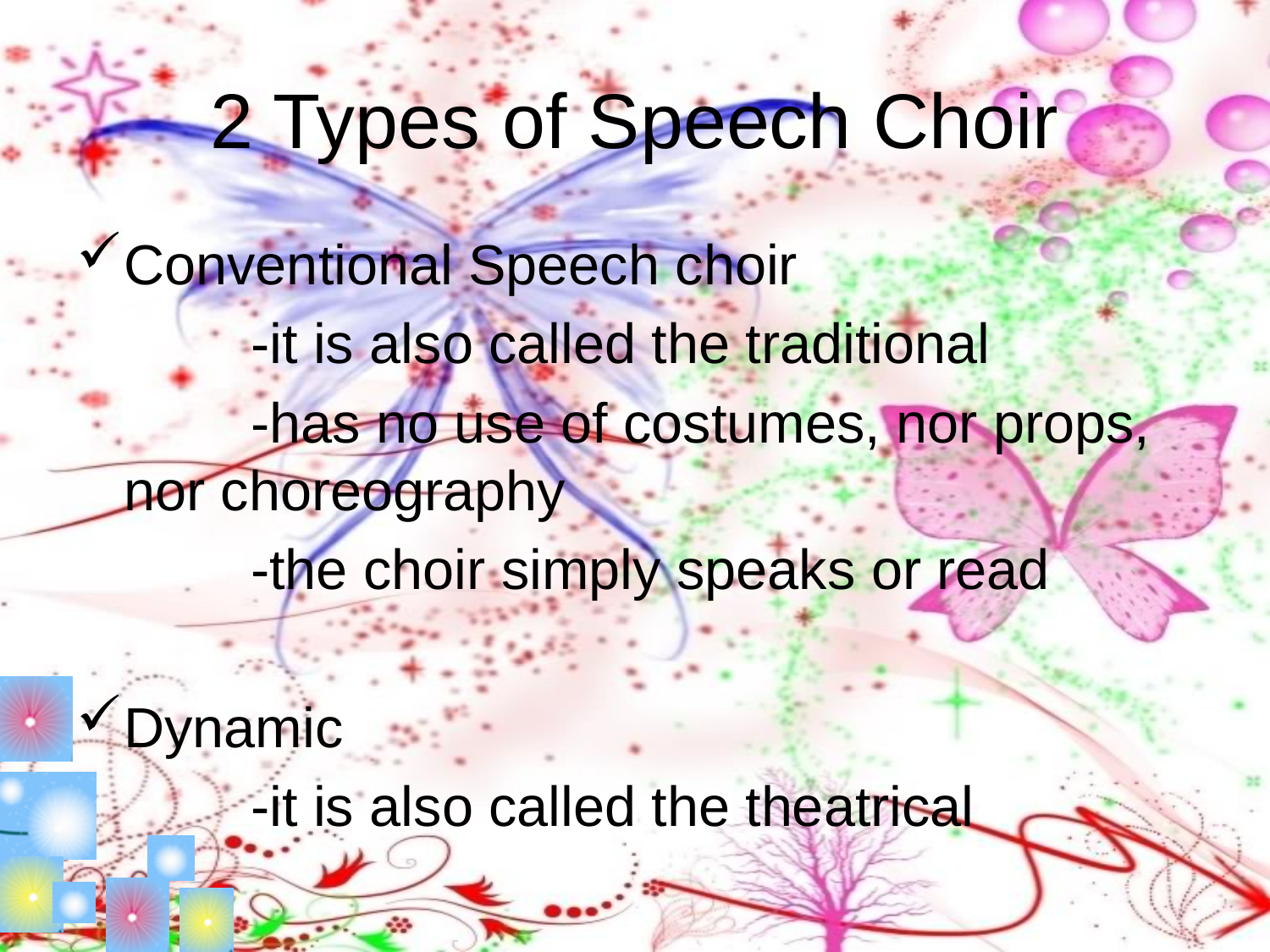

# 2 Types of Speech Choir
Conventional Speech choir
		-it is also called the traditional
		-has no use of costumes, nor props, nor choreography
		-the choir simply speaks or read

Dynamic
		-it is also called the theatrical